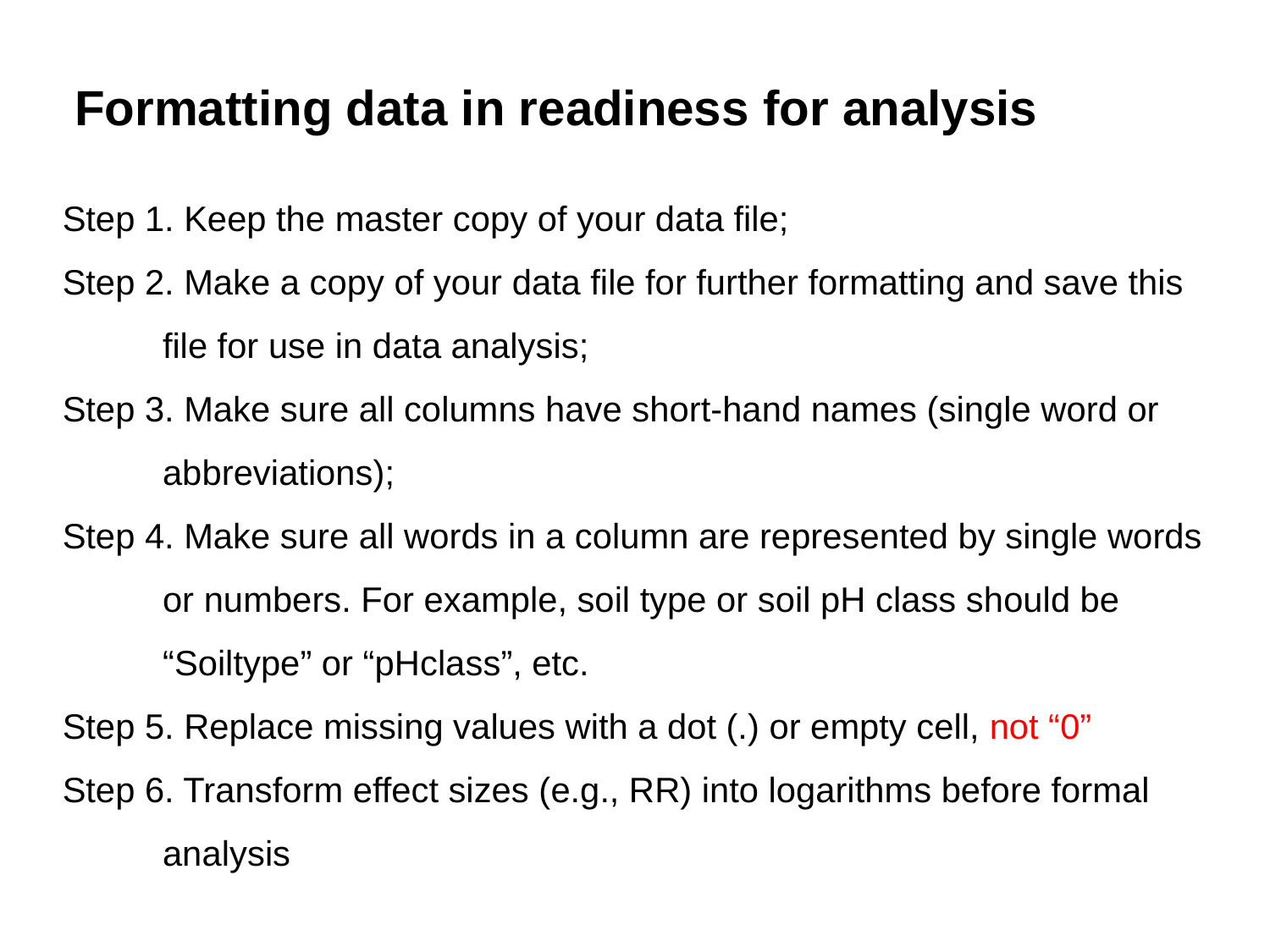

Formatting data in readiness for analysis
Step 1. Keep the master copy of your data file;
Step 2. Make a copy of your data file for further formatting and save this file for use in data analysis;
Step 3. Make sure all columns have short-hand names (single word or abbreviations);
Step 4. Make sure all words in a column are represented by single words or numbers. For example, soil type or soil pH class should be “Soiltype” or “pHclass”, etc.
Step 5. Replace missing values with a dot (.) or empty cell, not “0”
Step 6. Transform effect sizes (e.g., RR) into logarithms before formal analysis